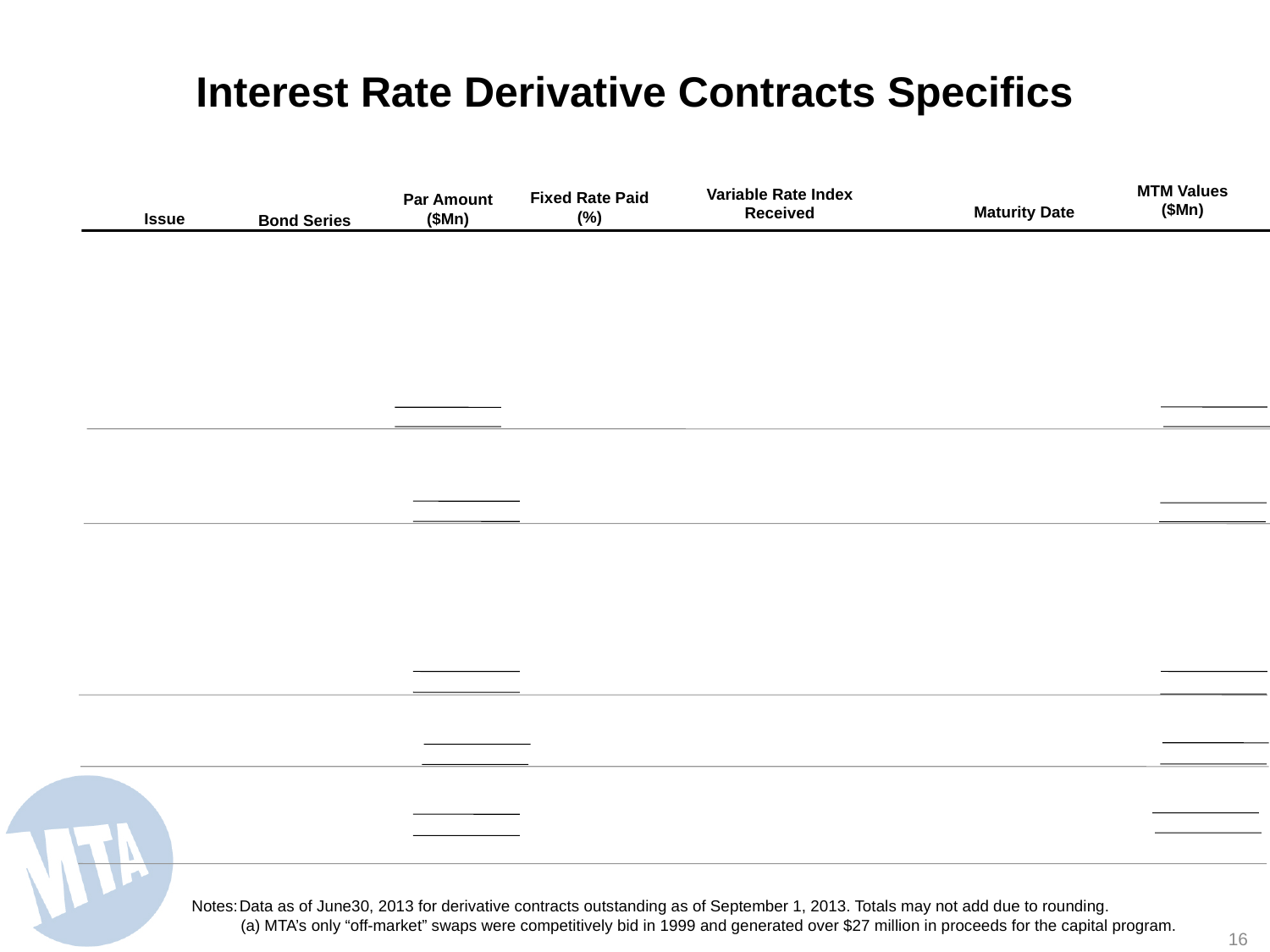

# Interest Rate Derivative Contracts Specifics
MTM Values
($Mn)
Variable Rate Index
Received
Fixed Rate Paid
(%)
Par Amount
($Mn)
Maturity Date
Issue
Bond Series
Transportation Revenue
	2002D-2	 $200.00            	4.450%	69% 1-Month LIBOR                              November 1, 2032	$(65.012)
	2002G-1	194.10            	3.092	Lesser of Actual Bond Rate or               January 1, 2030	$(30.992)
				67% 1-Month LIBOR-45 bp
	2005D & 2005E	 400.00 	3.561	67% 1-Month LIBOR                              November 1, 2035	 (73.297)
	2011B	22.37            	3.092	Lesser of Actual Bond Rate or               January 1, 2030	 (13.572)
 				67% 1-Month LIBOR-45 bp
	2012G	359.45	3.563	67% 1-Month LIBOR                              November 1, 2032	(74.497)
	                   Total	 $1,175.92 			$(257.370)
Dedicated Tax Fund

	2008A	 $336.76 	3.316	67% 1-Month LIBOR                              November 1, 2031	$(50.197)
	                   Total	 $336.76 			$ (50.197)
Bridges and Tunnels – General Revenue

	2002F	 194.80	3.076	67% 1-Month LIBOR                                 January 1, 2032	 (25.059)

	2005A	24.86	3.092	Lesser of Actual Bond Rate or                  January 1, 2019	(5.183)
				67% 1-Month LIBOR-45 bp
	2005B	584.40	3.076	67% 1M LBR                                             January 2, 2032	(75.178)
	                    Total	 $804.06 			$(105.420)
Bridges and Tunnels – Subordinate
	2000AB(a)	$113.30	6.080%	SIFMA – 15 bp                                           January 1, 2019	 $(20.533)
	                    Total	$113.30 			 $(20.533)
2 Broadway
	2004A	$100.825 	3.092%	Lesser of Actual Bond Rate                       January 1, 2030	$(10.564)
	                   Total	$100.825 		 or 67% 1-Month LIBOR - 45 bp 	$(10.564)

Notes:	Data as of June30, 2013 for derivative contracts outstanding as of September 1, 2013. Totals may not add due to rounding.
           (a) MTA’s only “off-market” swaps were competitively bid in 1999 and generated over $27 million in proceeds for the capital program.
16